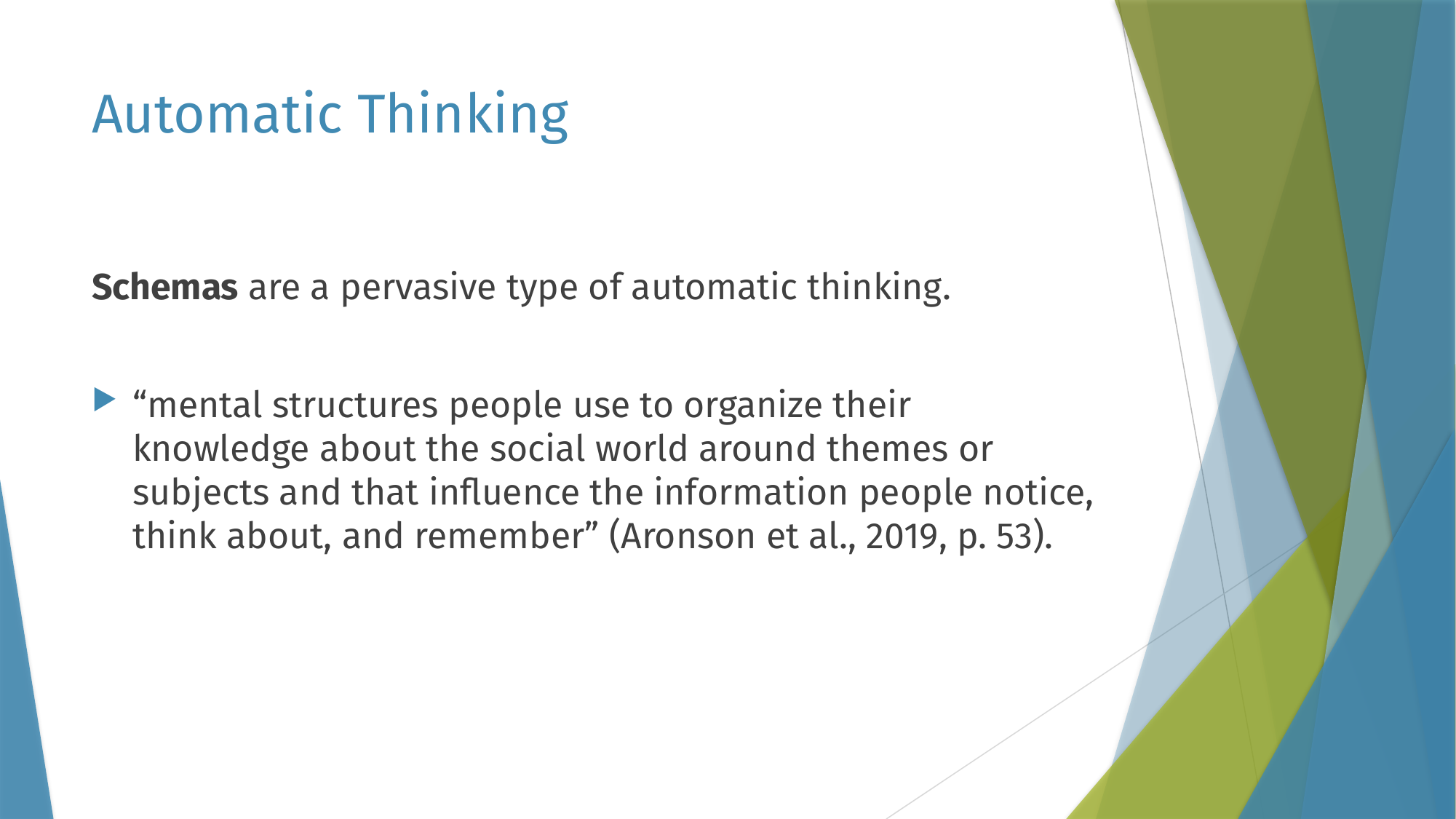

# Automatic Thinking
Schemas are a pervasive type of automatic thinking.

“mental structures people use to organize their knowledge about the social world around themes or subjects and that influence the information people notice, think about, and remember” (Aronson et al., 2019, p. 53).